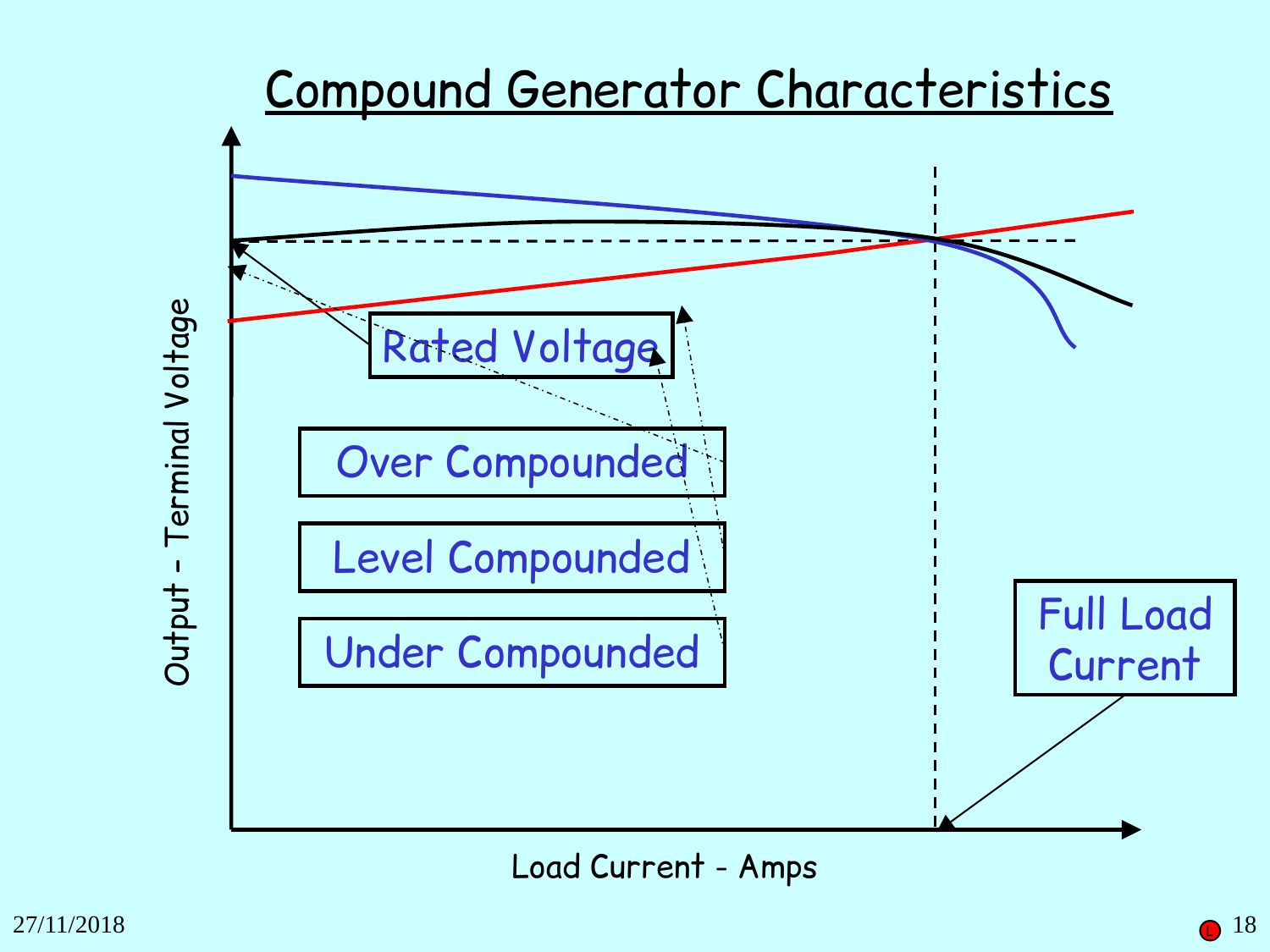

Compound Generator Characteristics

Rated Voltage
Over Compounded
Output – Terminal Voltage

Level Compounded
Full Load Current
Under Compounded

Load Current - Amps
27/11/2018
18
L